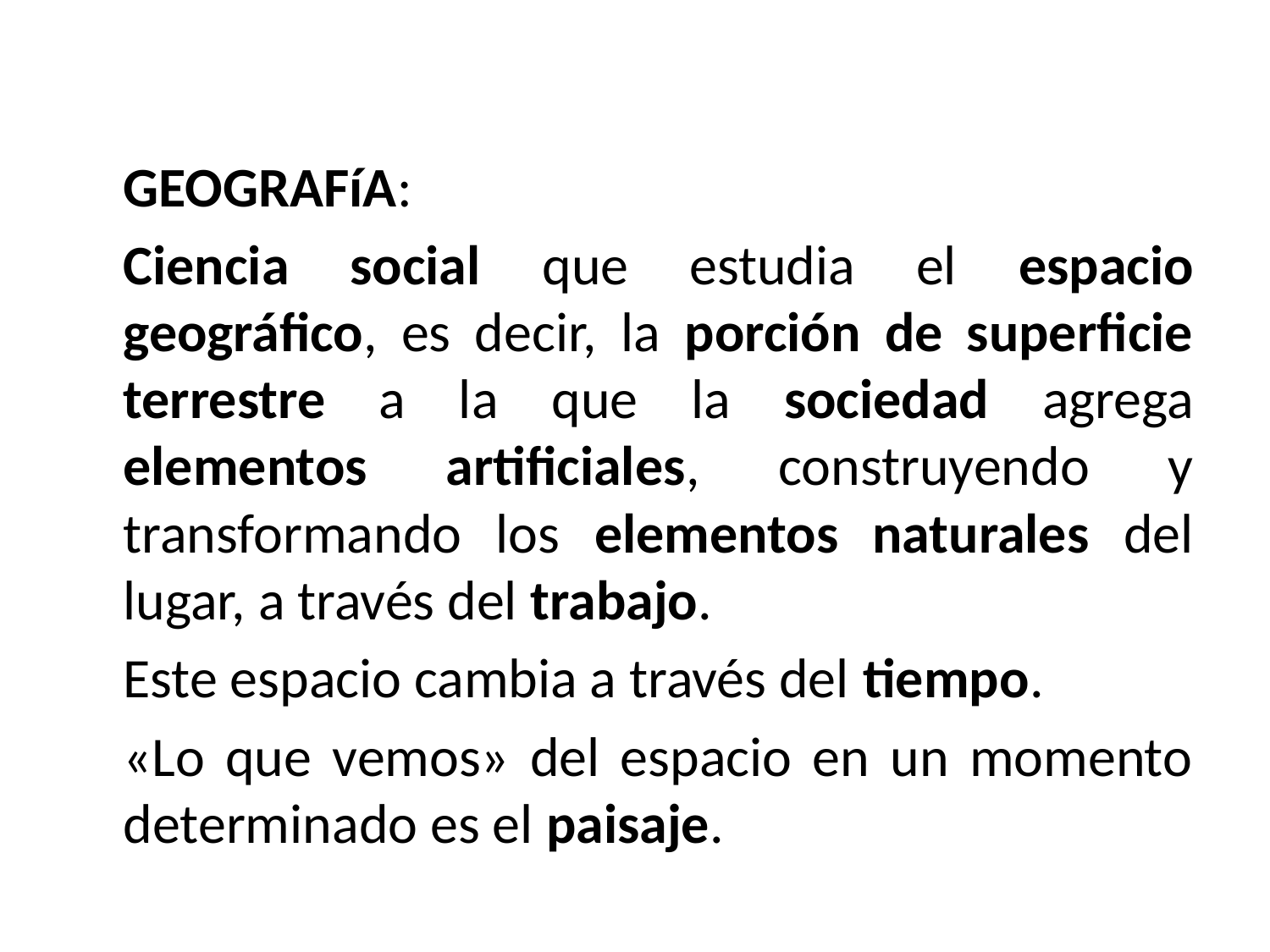

GEOGRAFíA:
	Ciencia social que estudia el espacio geográfico, es decir, la porción de superficie terrestre a la que la sociedad agrega elementos artificiales, construyendo y transformando los elementos naturales del lugar, a través del trabajo.
	Este espacio cambia a través del tiempo.
	«Lo que vemos» del espacio en un momento determinado es el paisaje.